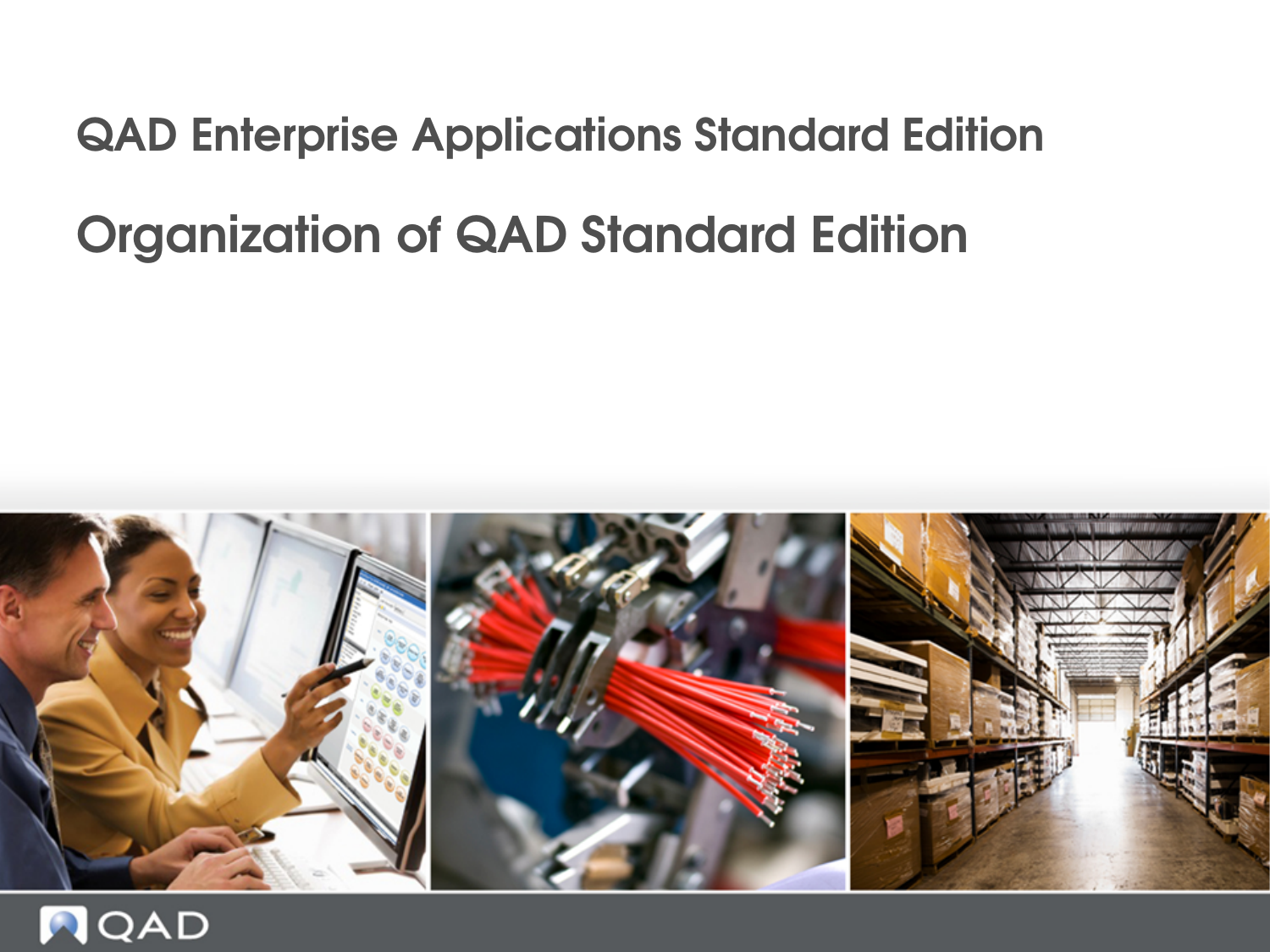

# QAD Enterprise Applications Standard Edition
Organization of QAD Standard Edition